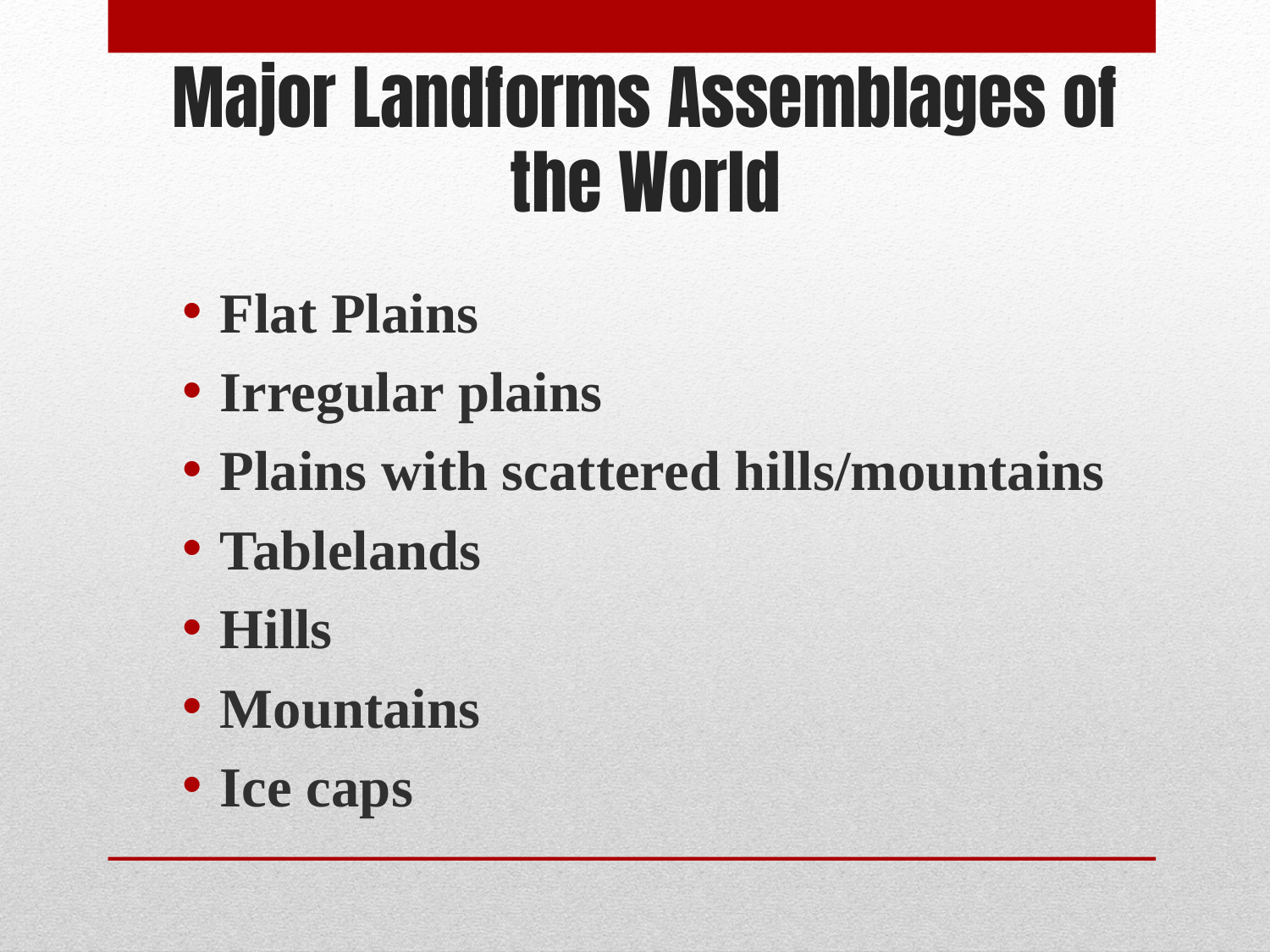

Major Landforms Assemblages of the World
Flat Plains
Irregular plains
Plains with scattered hills/mountains
Tablelands
Hills
Mountains
Ice caps